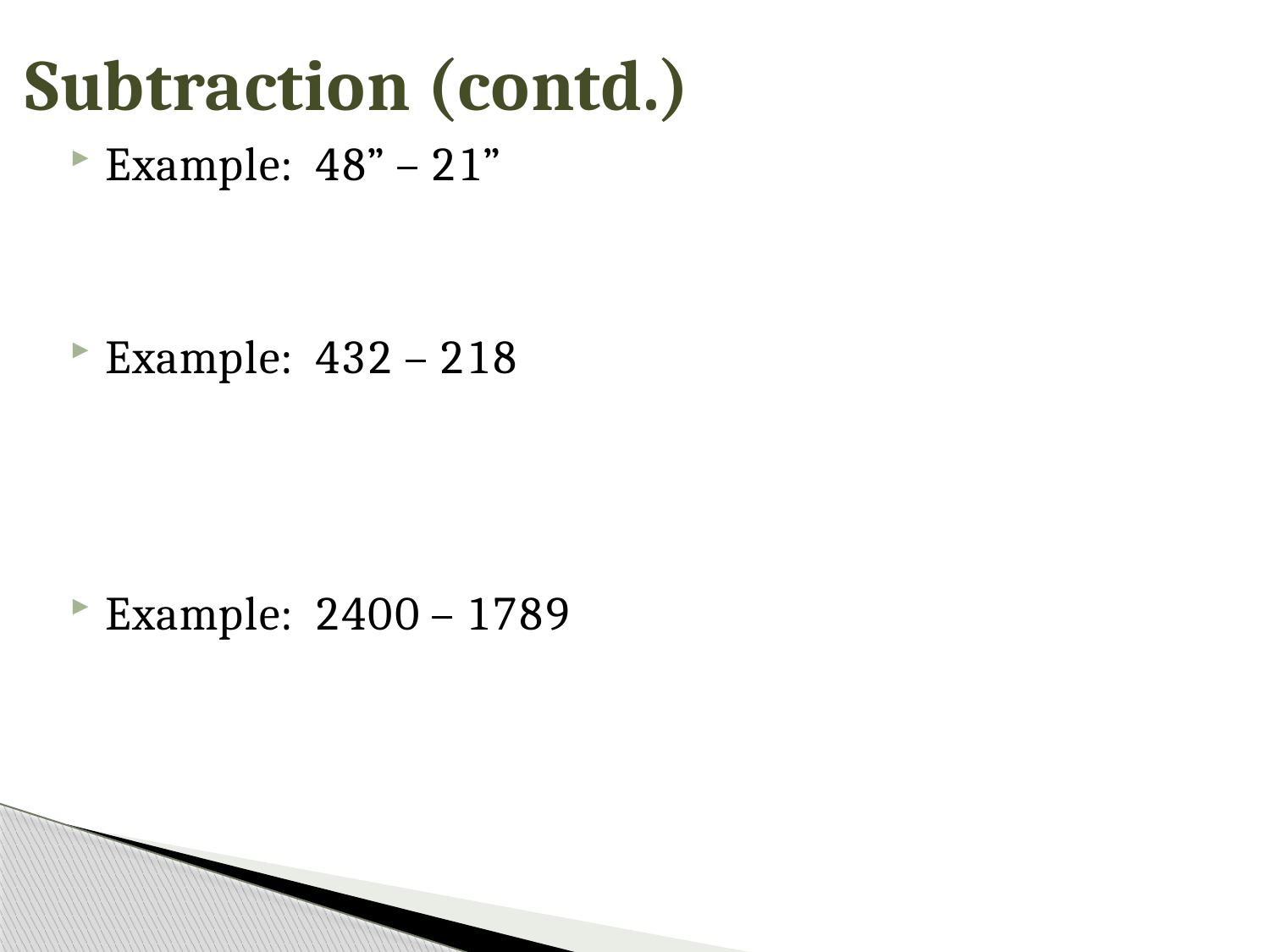

# Subtraction (contd.)
Example:  48” – 21”

Example:  432 – 218

Example:  2400 – 1789